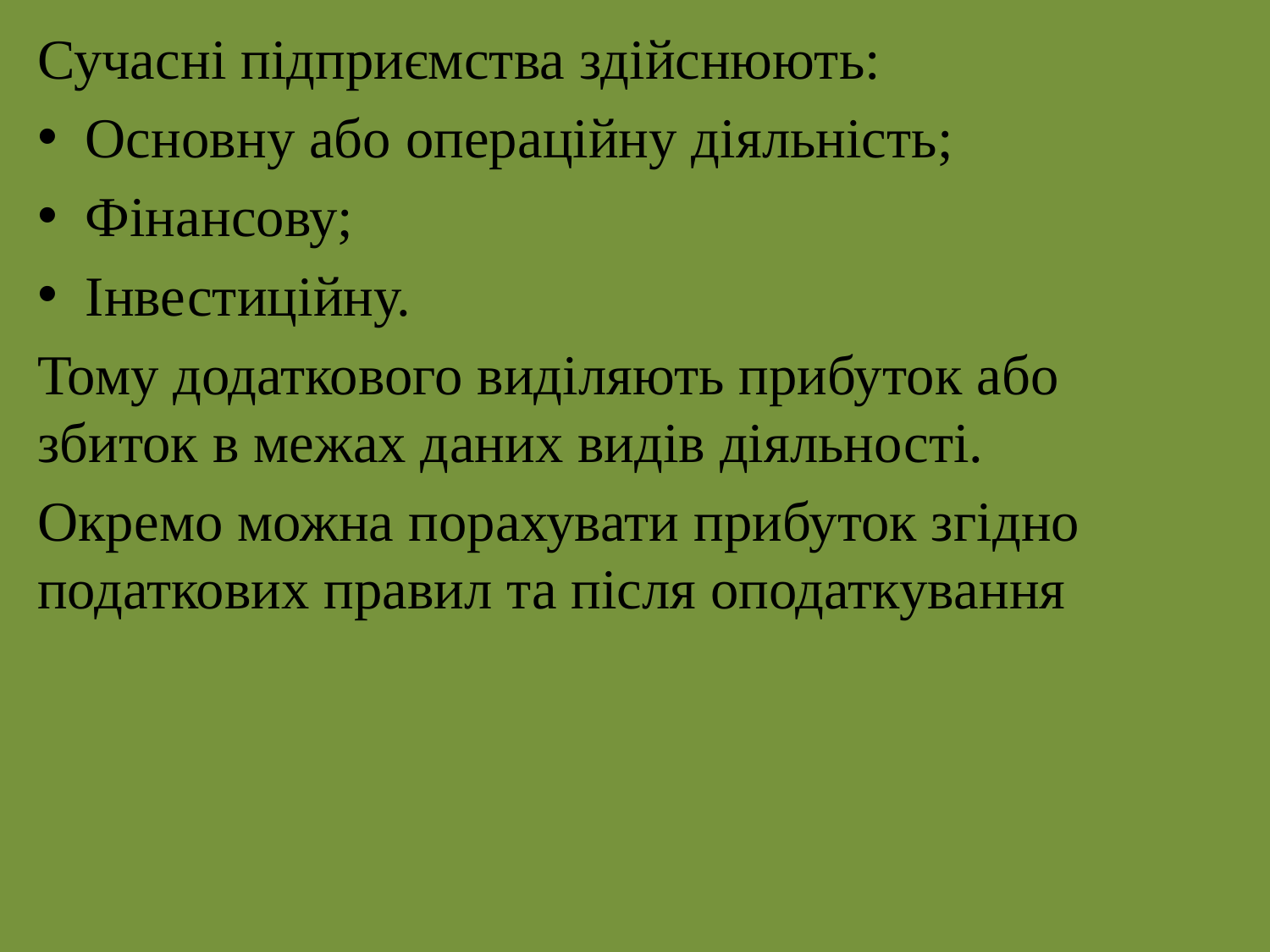

Сучасні підприємства здійснюють:
Основну або операційну діяльність;
Фінансову;
Інвестиційну.
Тому додаткового виділяють прибуток або збиток в межах даних видів діяльності.
Окремо можна порахувати прибуток згідно податкових правил та після оподаткування